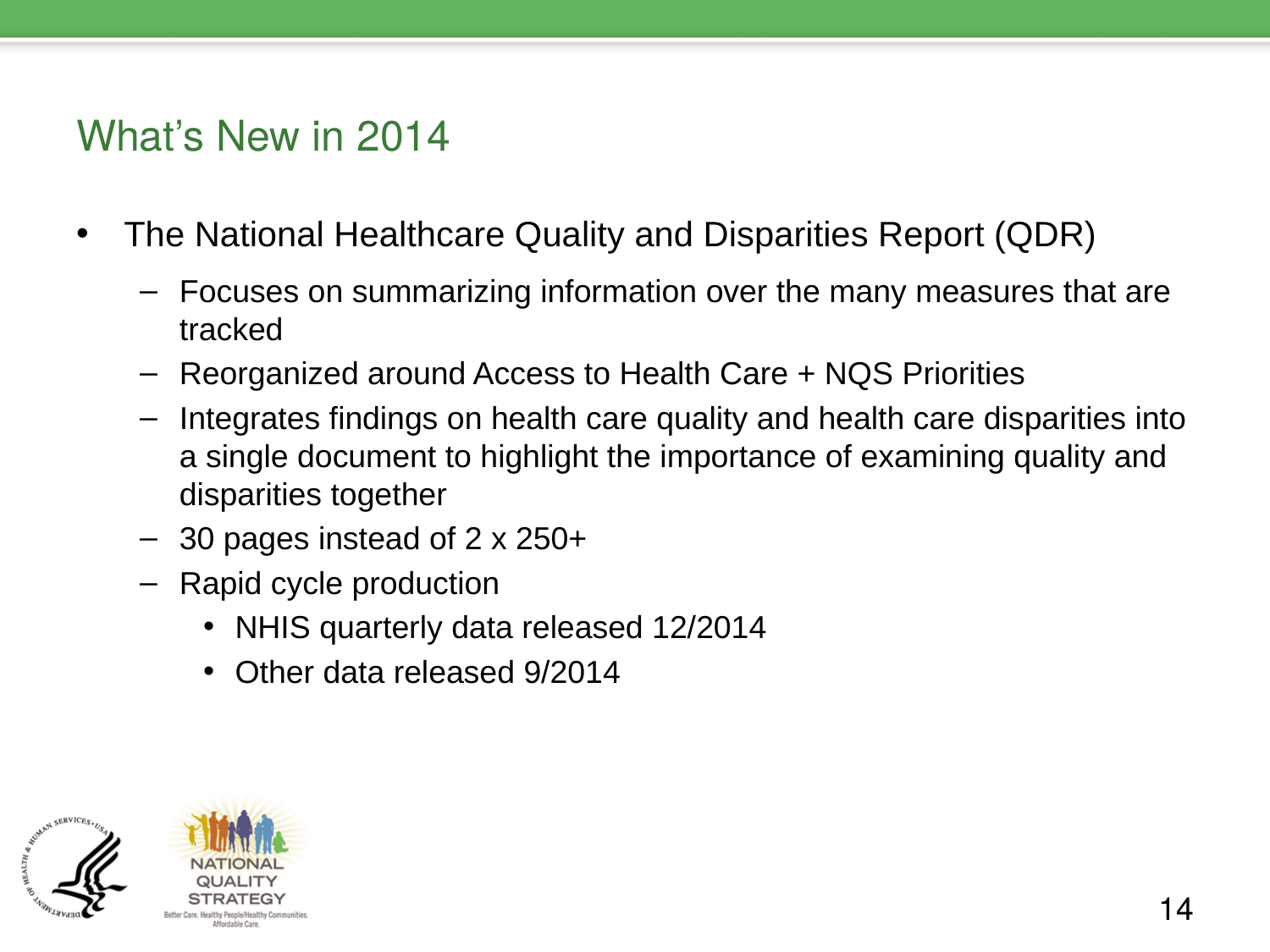

# What’s New in 2014
The National Healthcare Quality and Disparities Report (QDR)
Focuses on summarizing information over the many measures that are tracked
Reorganized around Access to Health Care + NQS Priorities
Integrates findings on health care quality and health care disparities into a single document to highlight the importance of examining quality and disparities together
30 pages instead of 2 x 250+
Rapid cycle production
NHIS quarterly data released 12/2014
Other data released 9/2014

14